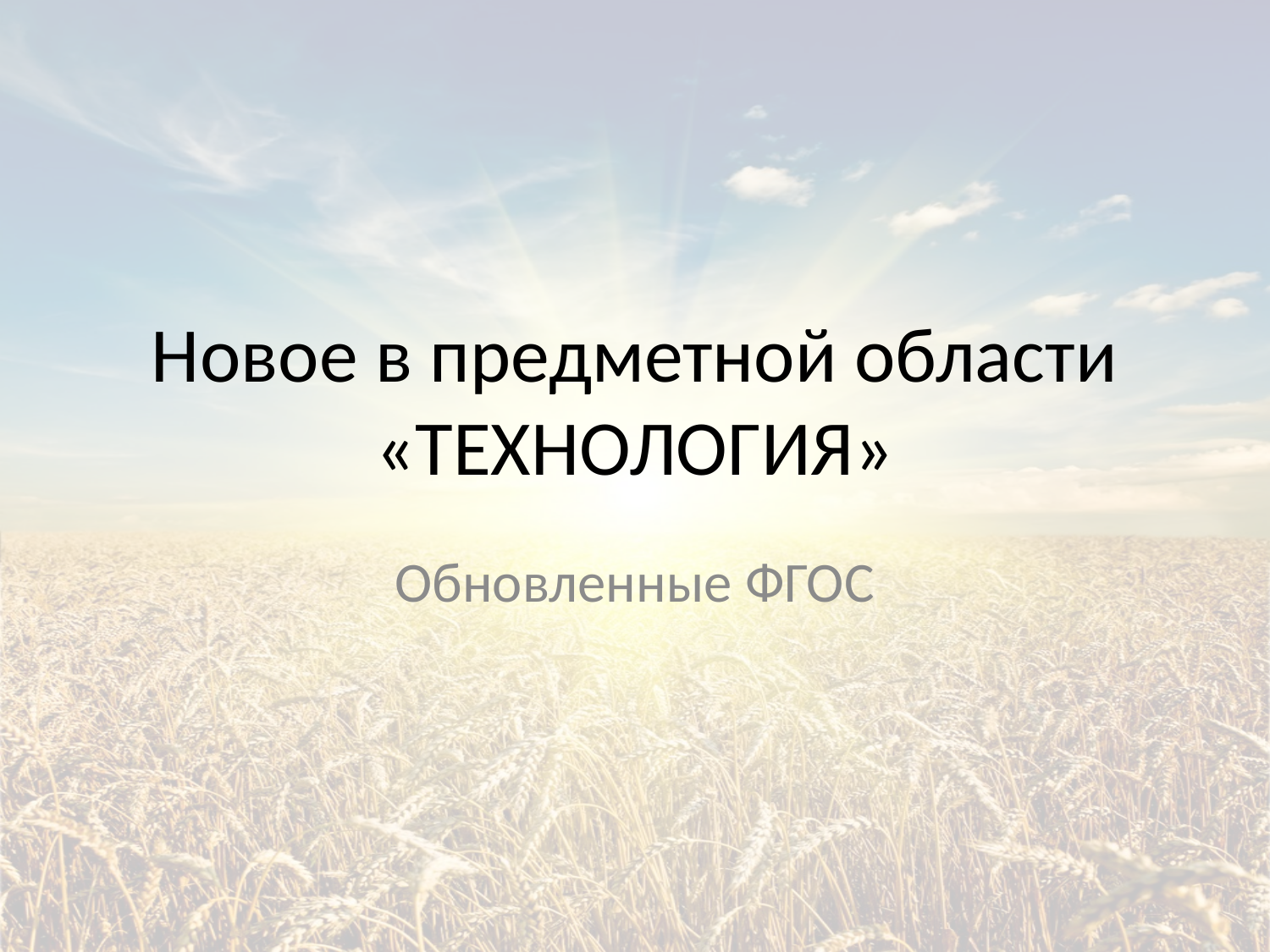

# Новое в предметной области «ТЕХНОЛОГИЯ»
Обновленные ФГОС